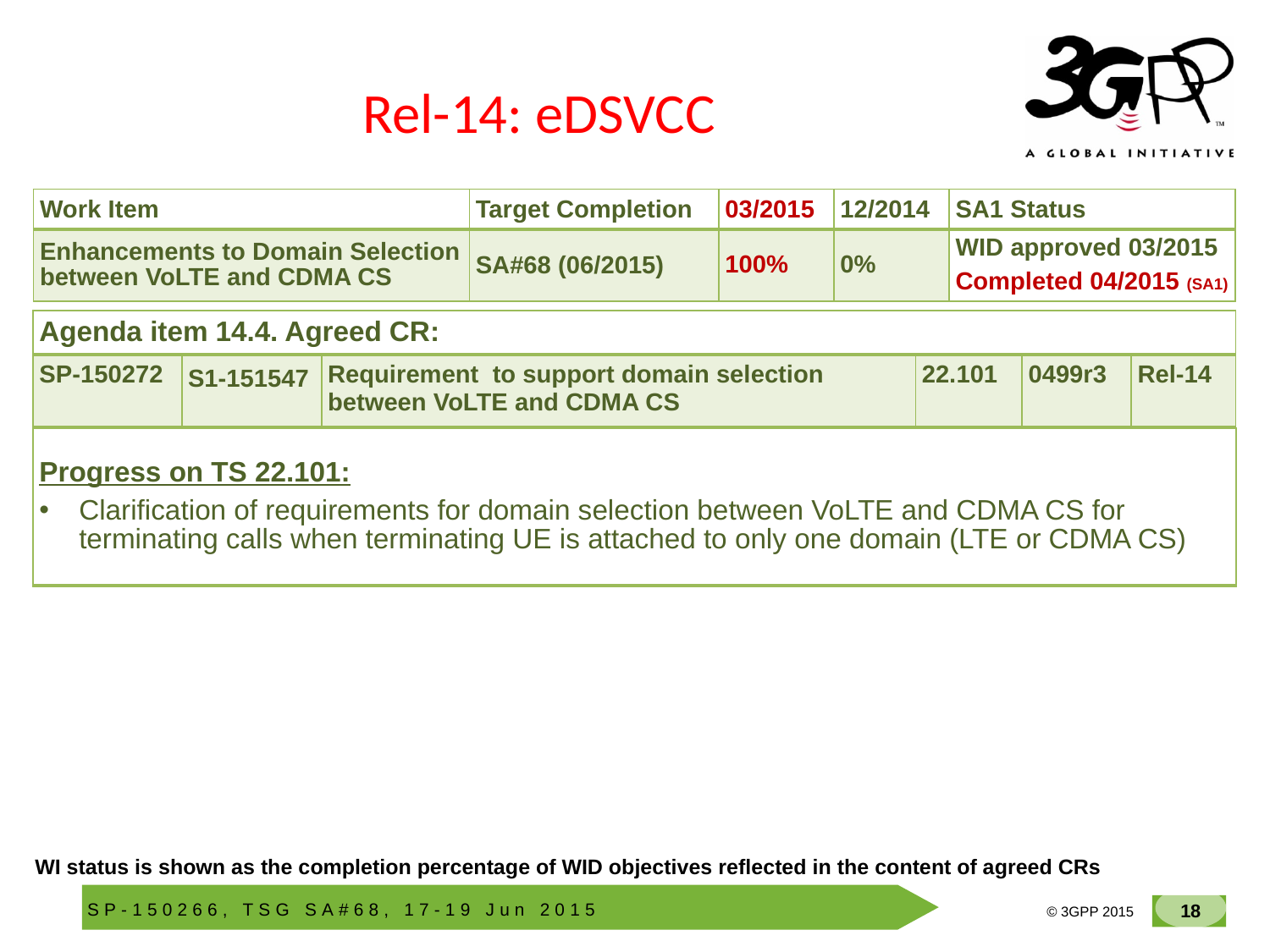

# Rel-14: eDSVCC
| Work Item | Target Completion | 03/2015 | 12/2014 | SA1 Status |
| --- | --- | --- | --- | --- |
| Enhancements to Domain Selection between VoLTE and CDMA CS | SA#68 (06/2015) | 100% | 0% | WID approved 03/2015 Completed 04/2015 (SA1) |
| Agenda item 14.4. Agreed CR: |  |  |  |  |  |
| --- | --- | --- | --- | --- | --- |
| SP-150272 | S1-151547 | Requirement to support domain selection between VoLTE and CDMA CS | 22.101 | 0499r3 | Rel-14 |
| Progress on TS 22.101: Clarification of requirements for domain selection between VoLTE and CDMA CS for terminating calls when terminating UE is attached to only one domain (LTE or CDMA CS) |
| --- |
WI status is shown as the completion percentage of WID objectives reflected in the content of agreed CRs